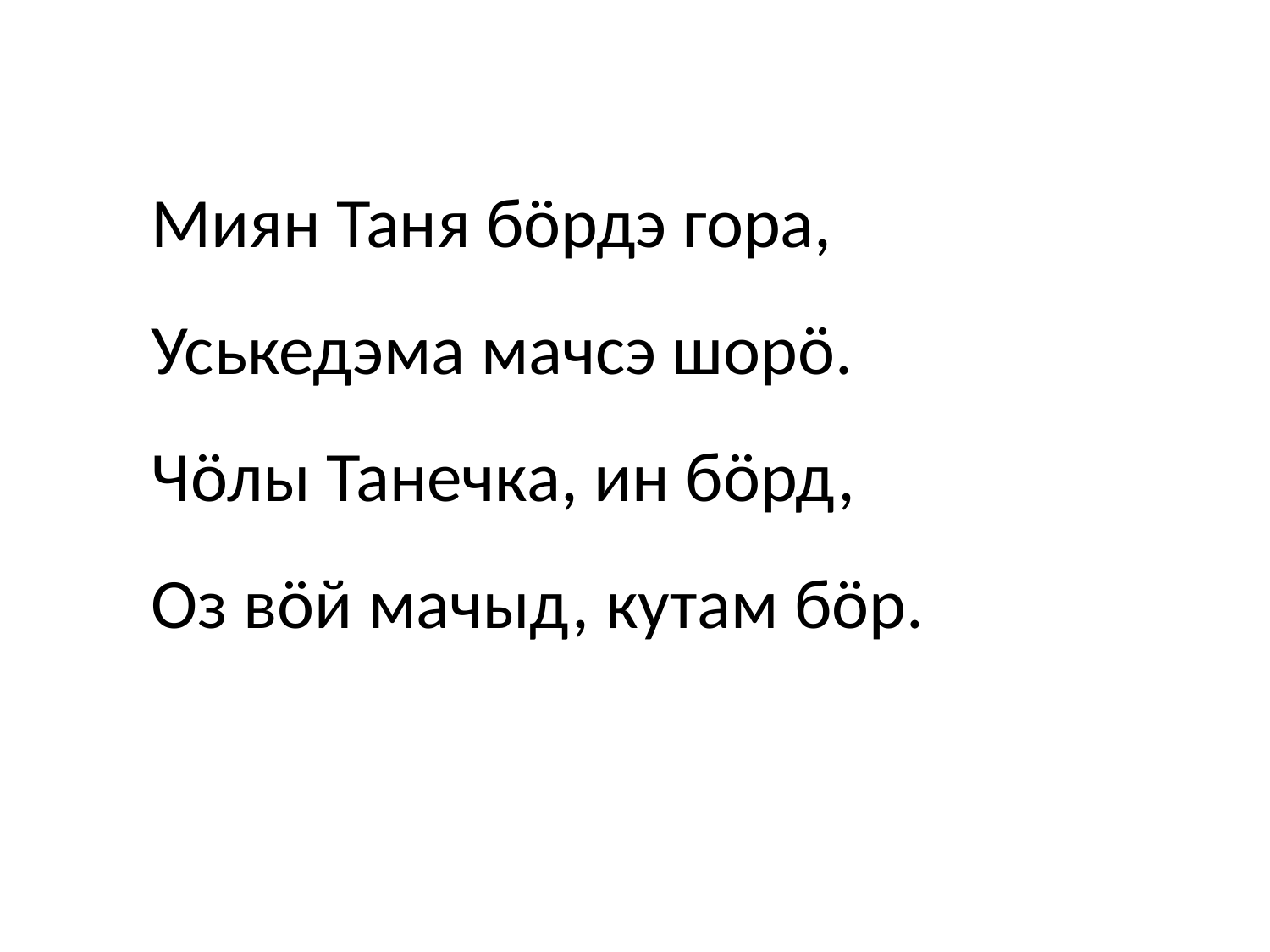

Миян Таня бöрдэ гора,
Уськедэма мачсэ шорö.
Чöлы Танечка, ин бöрд,
Оз вöй мачыд, кутам бöр.